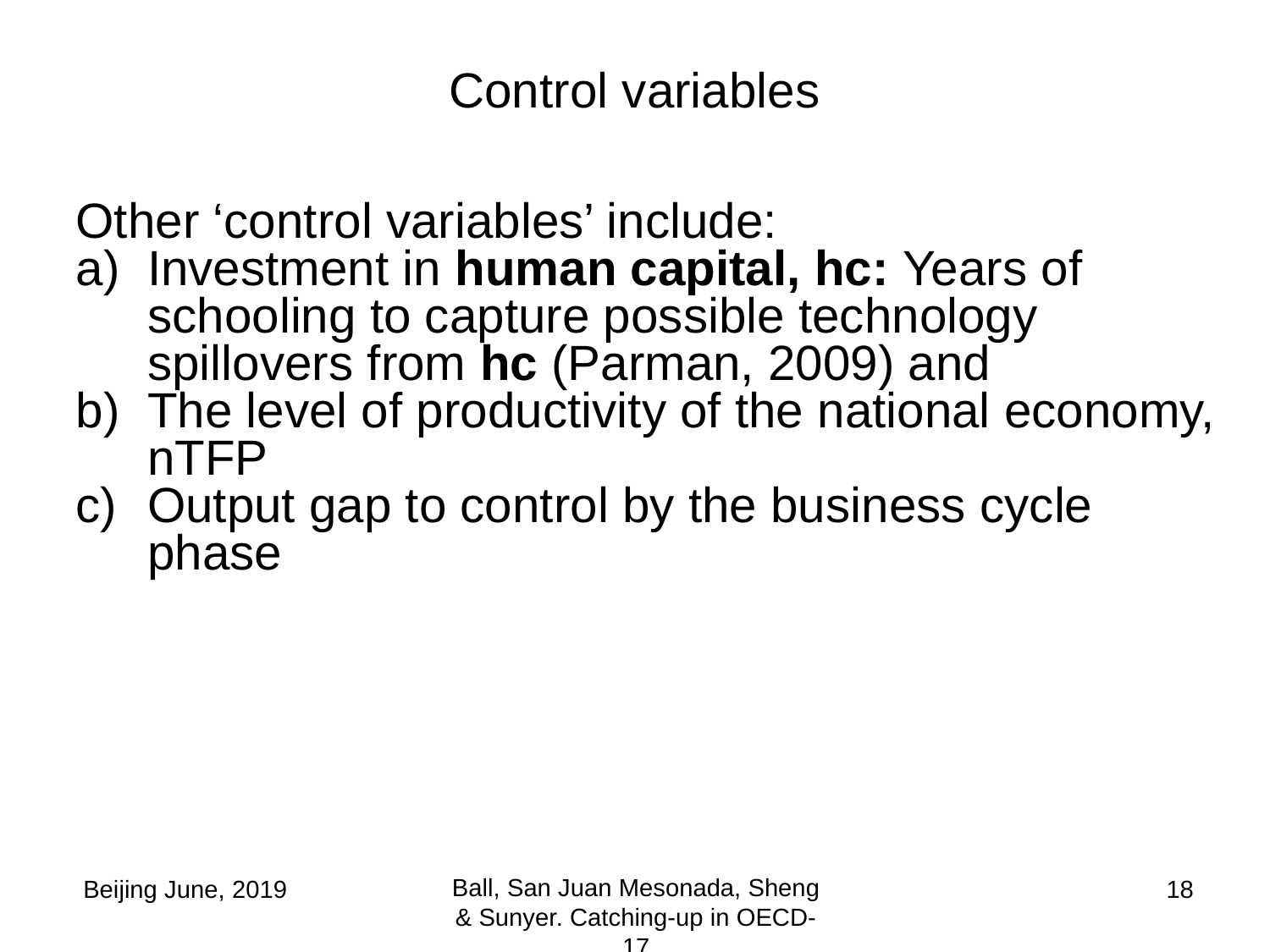

# Control variables

Other ‘control variables’ include:
Investment in human capital, hc: Years of schooling to capture possible technology spillovers from hc (Parman, 2009) and
The level of productivity of the national economy, nTFP
Output gap to control by the business cycle phase

Ball, San Juan Mesonada, Sheng & Sunyer. Catching-up in OECD-17
 Beijing June, 2019
18